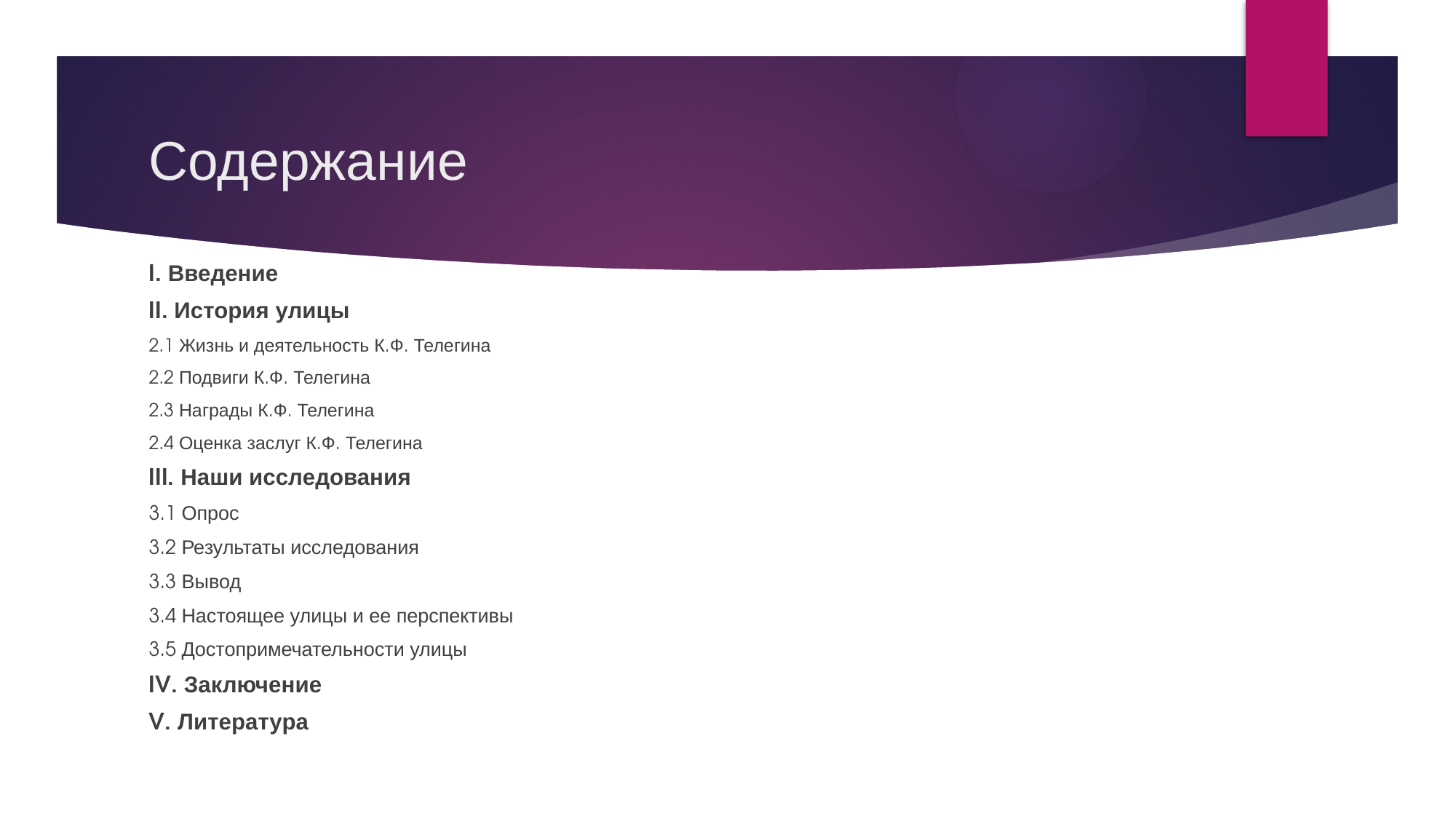

# Содержание
I. Введение
II. История улицы
2.1 Жизнь и деятельность К.Ф. Телегина
2.2 Подвиги К.Ф. Телегина
2.3 Награды К.Ф. Телегина
2.4 Оценка заслуг К.Ф. Телегина
III. Наши исследования
3.1 Опрос
3.2 Результаты исследования
3.3 Вывод
3.4 Настоящее улицы и ее перспективы
3.5 Достопримечательности улицы
IV. Заключение
V. Литература